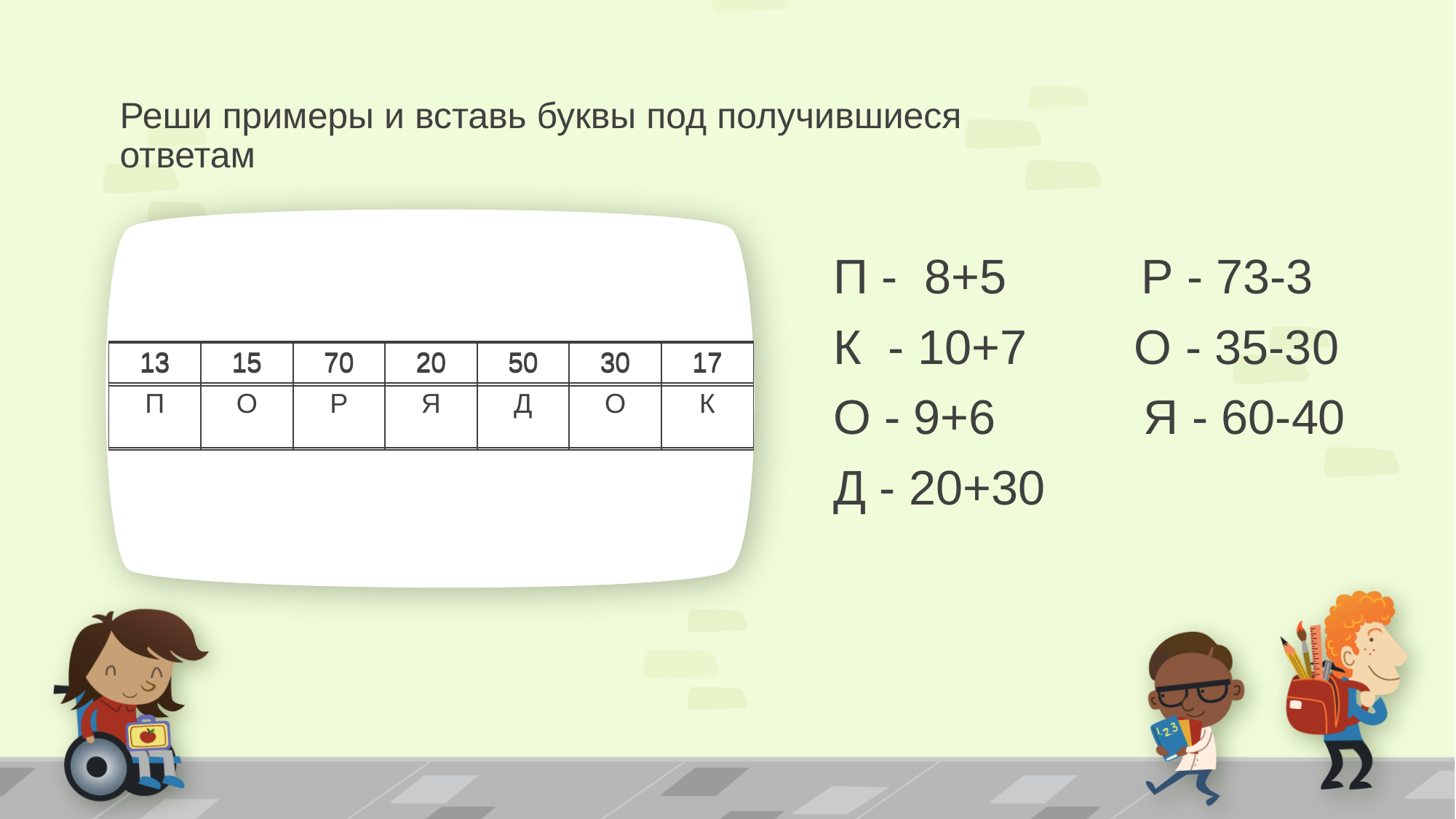

Реши примеры и вставь буквы под получившиеся ответам
П -  8+5          Р - 73-3
К  - 10+7        О - 35-30
О - 9+6           Я - 60-40
Д - 20+30

| 13 | 15 | 70 | 20 | 50 | 30 | 17 |
| --- | --- | --- | --- | --- | --- | --- |
| П | О | Р | Я | Д | О | К |
| 13 | 15 | 70 | 20 | 50 | 30 | 17 |
| --- | --- | --- | --- | --- | --- | --- |
|  |  |  |  |  |  |  |